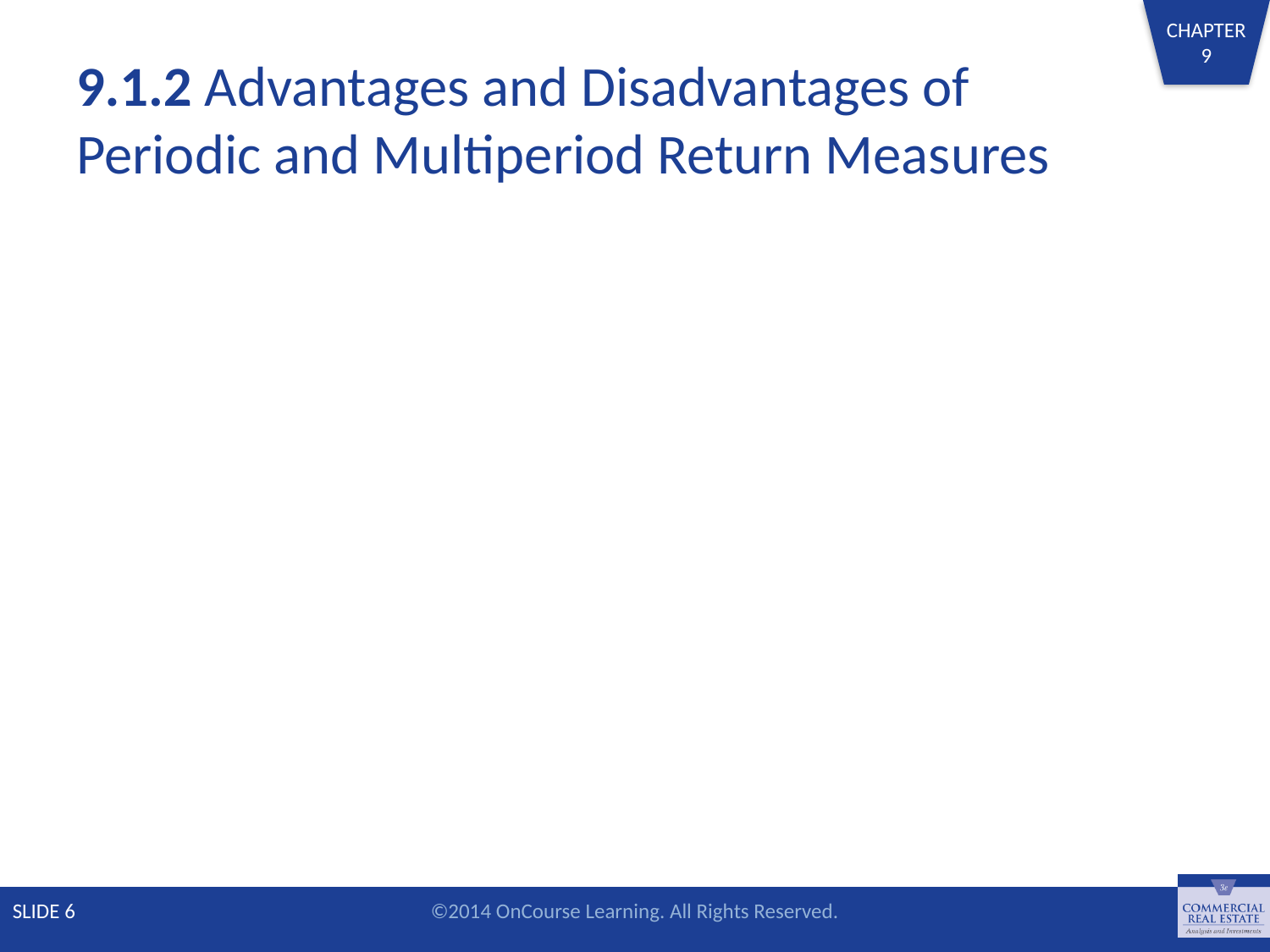

# 9.1.2 Advantages and Disadvantages of Periodic and Multiperiod Return Measures

SLIDE 6